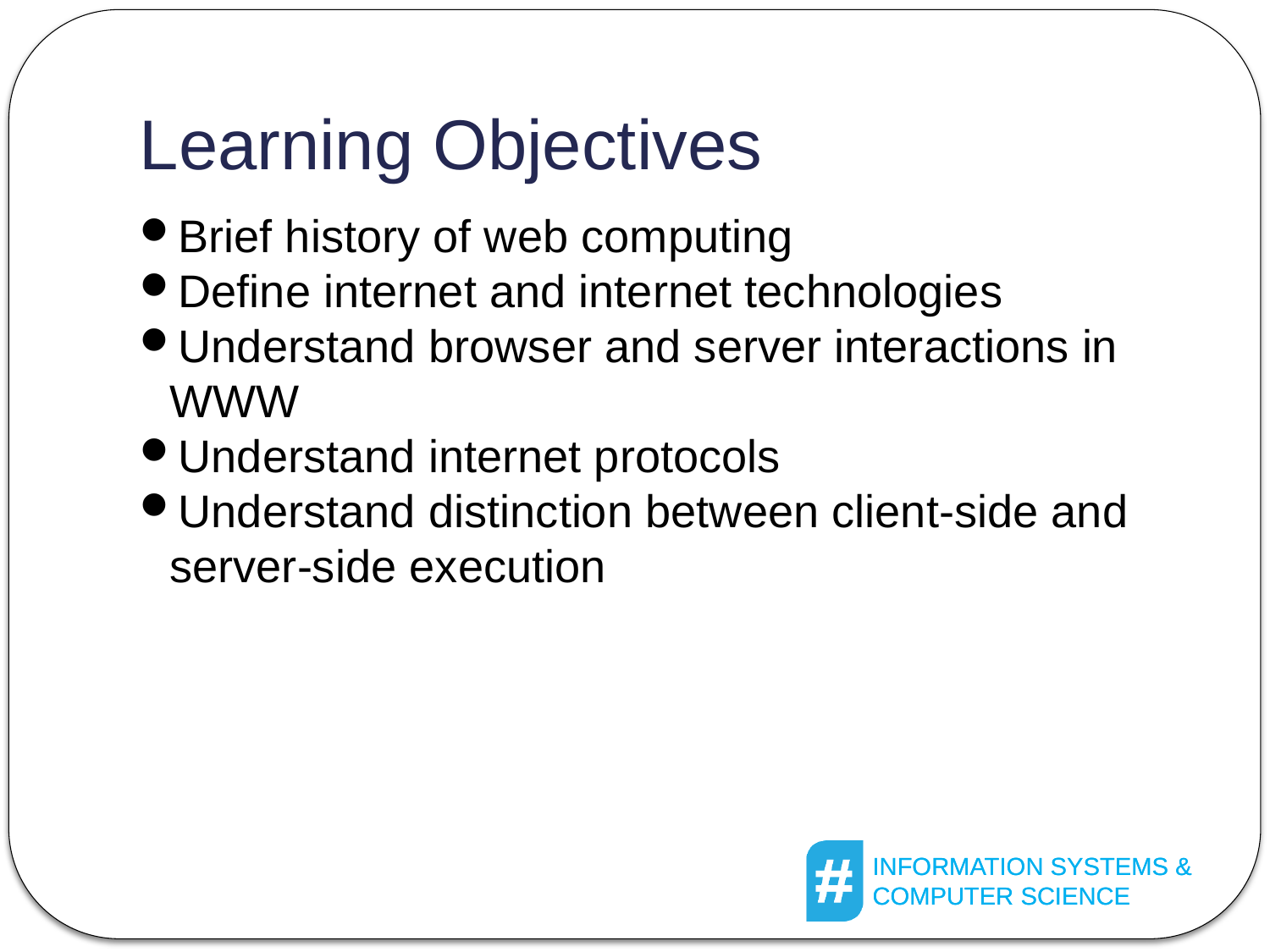

Learning Objectives
Brief history of web computing
Define internet and internet technologies
Understand browser and server interactions in WWW
Understand internet protocols
Understand distinction between client-side and server-side execution